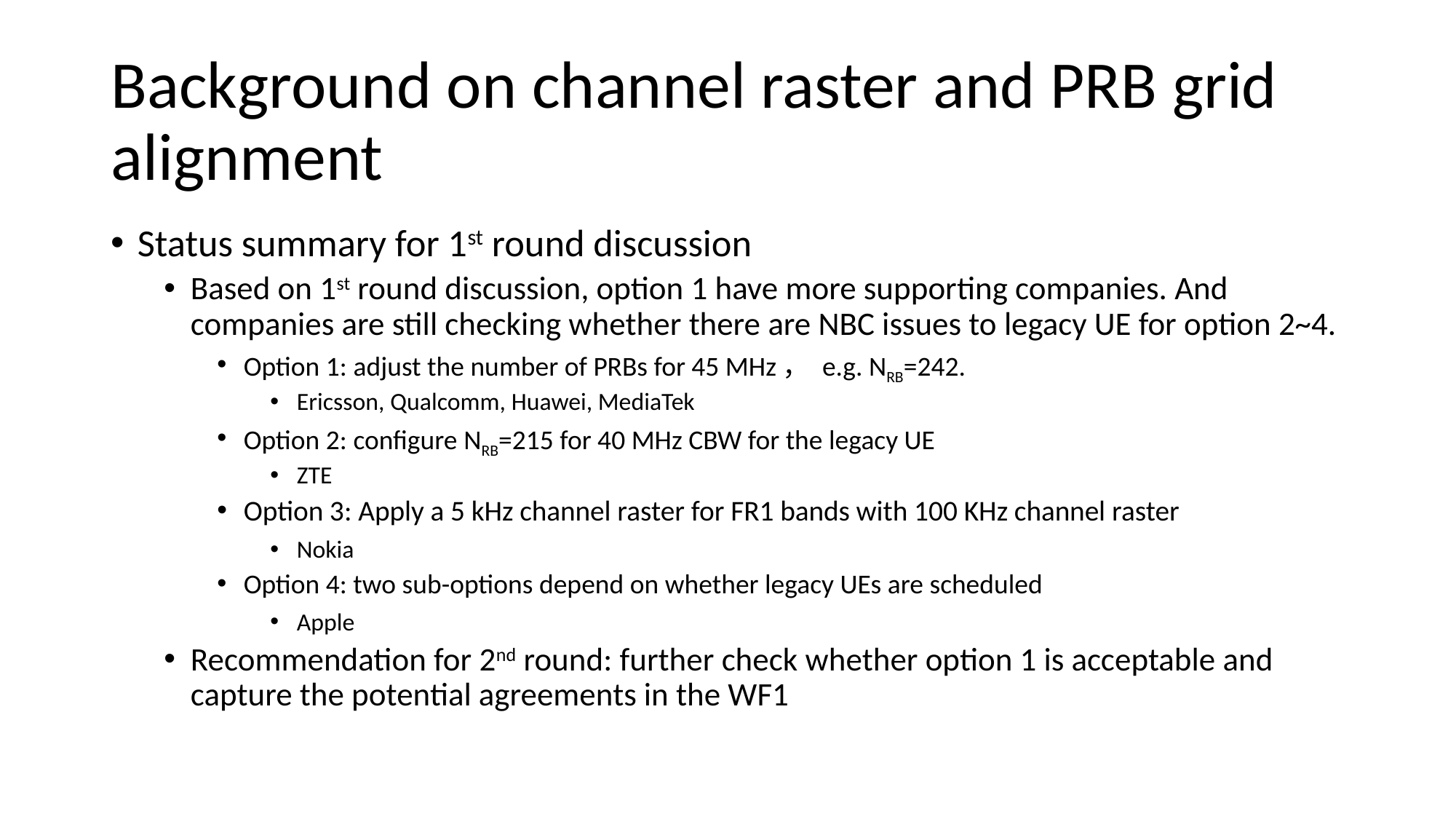

# Background on channel raster and PRB grid alignment
Status summary for 1st round discussion
Based on 1st round discussion, option 1 have more supporting companies. And companies are still checking whether there are NBC issues to legacy UE for option 2~4.
Option 1: adjust the number of PRBs for 45 MHz， e.g. NRB=242.
Ericsson, Qualcomm, Huawei, MediaTek
Option 2: configure NRB=215 for 40 MHz CBW for the legacy UE
ZTE
Option 3: Apply a 5 kHz channel raster for FR1 bands with 100 KHz channel raster
Nokia
Option 4: two sub-options depend on whether legacy UEs are scheduled
Apple
Recommendation for 2nd round: further check whether option 1 is acceptable and capture the potential agreements in the WF1